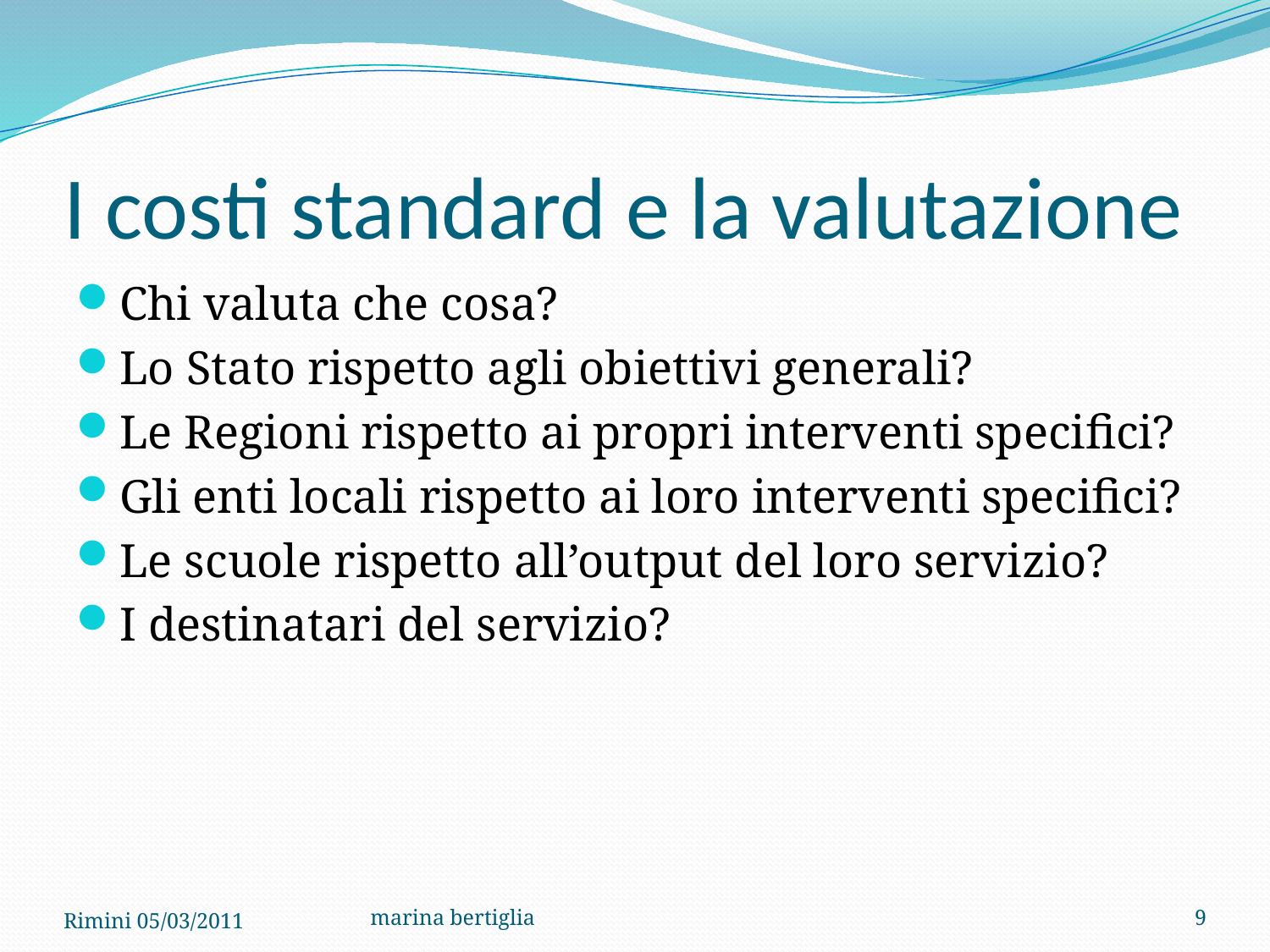

# I costi standard e la valutazione
Chi valuta che cosa?
Lo Stato rispetto agli obiettivi generali?
Le Regioni rispetto ai propri interventi specifici?
Gli enti locali rispetto ai loro interventi specifici?
Le scuole rispetto all’output del loro servizio?
I destinatari del servizio?

Rimini 05/03/2011
marina bertiglia
9